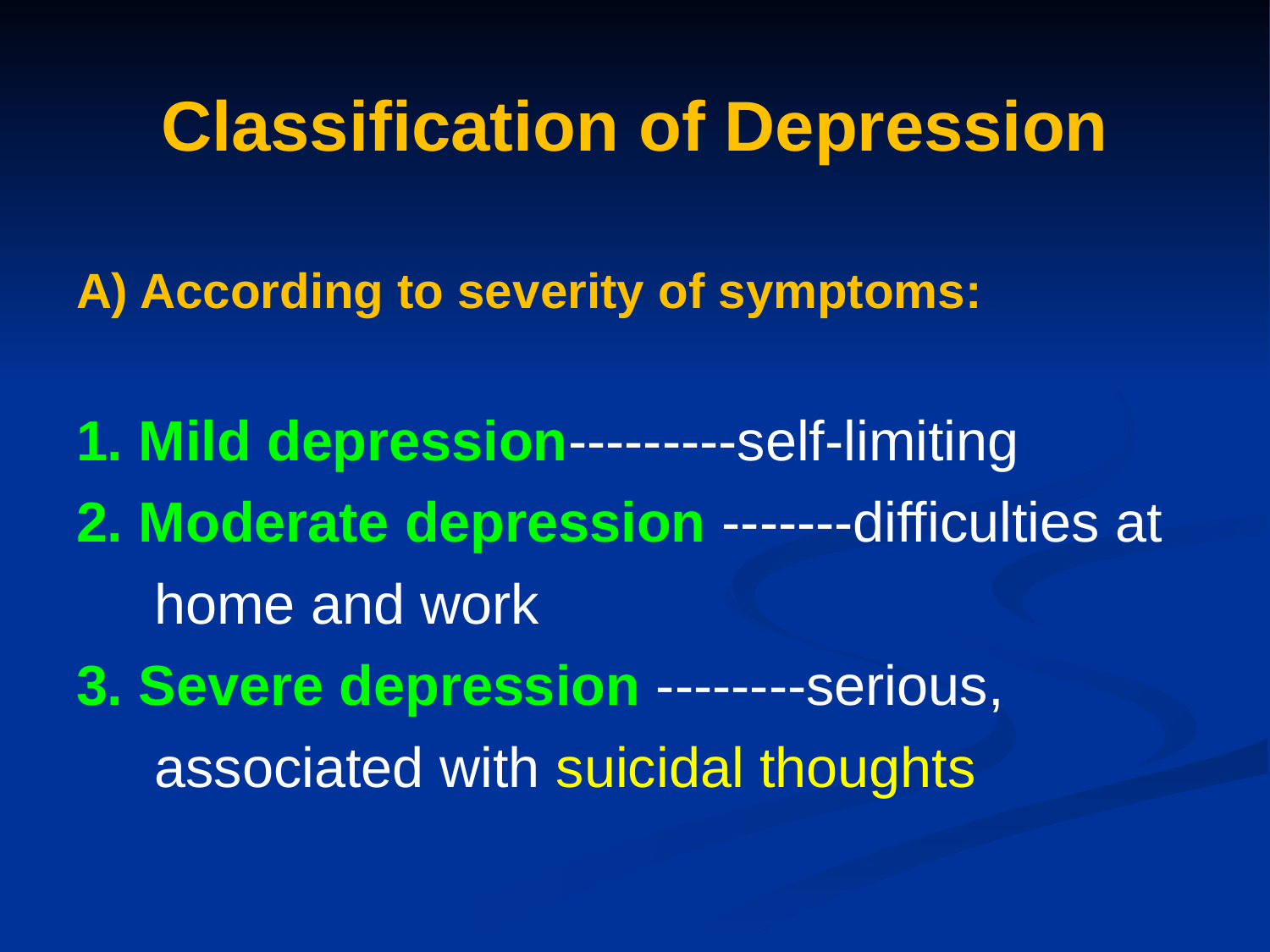

Classification of Depression

A) According to severity of symptoms:

1. Mild depression---------self-limiting
2. Moderate depression -------difficulties at
     home and work
3. Severe depression --------serious,
     associated with suicidal thoughts